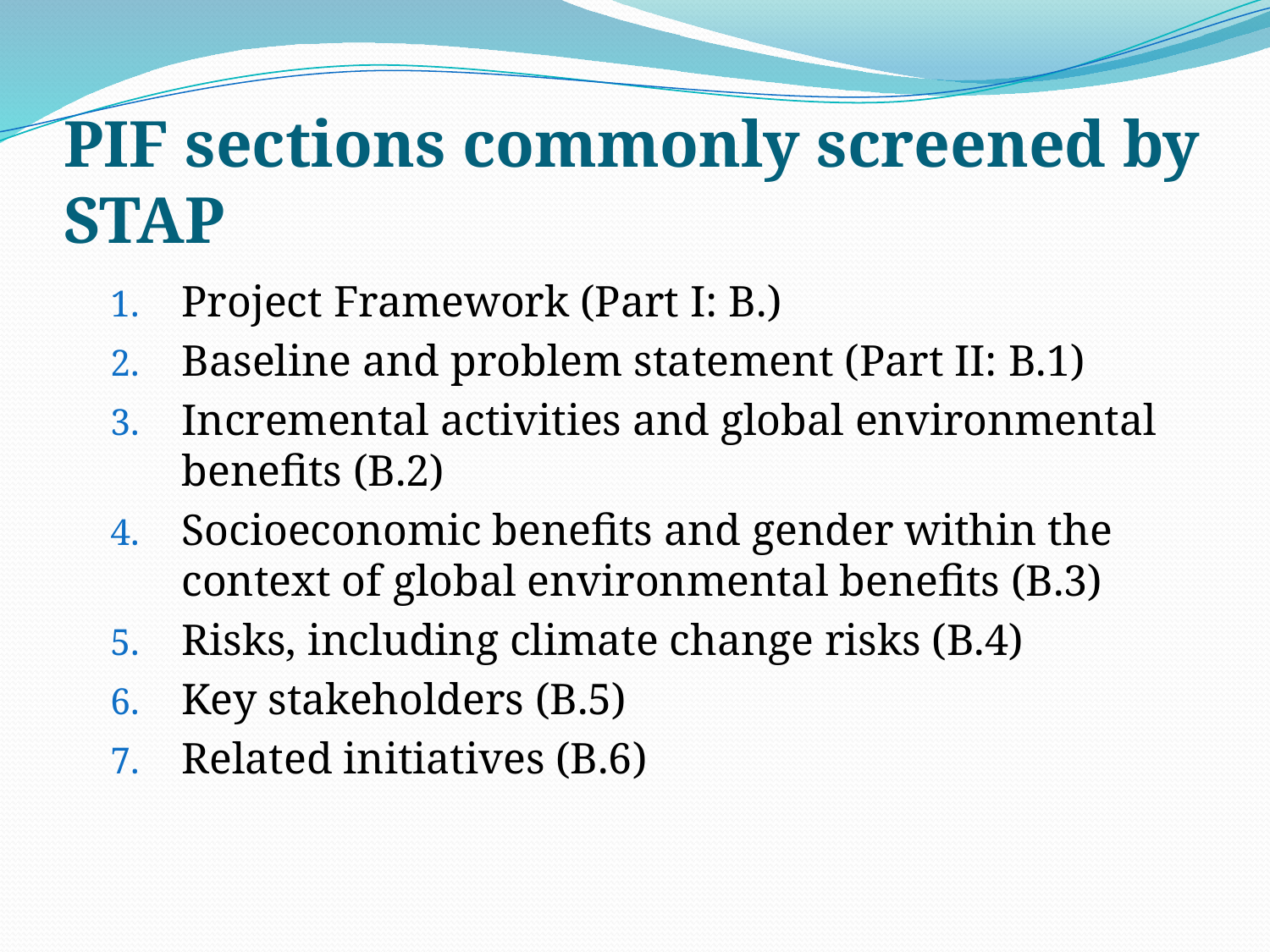

# PIF sections commonly screened by STAP
Project Framework (Part I: B.)
Baseline and problem statement (Part II: B.1)
Incremental activities and global environmental benefits (B.2)
Socioeconomic benefits and gender within the context of global environmental benefits (B.3)
Risks, including climate change risks (B.4)
Key stakeholders (B.5)
Related initiatives (B.6)